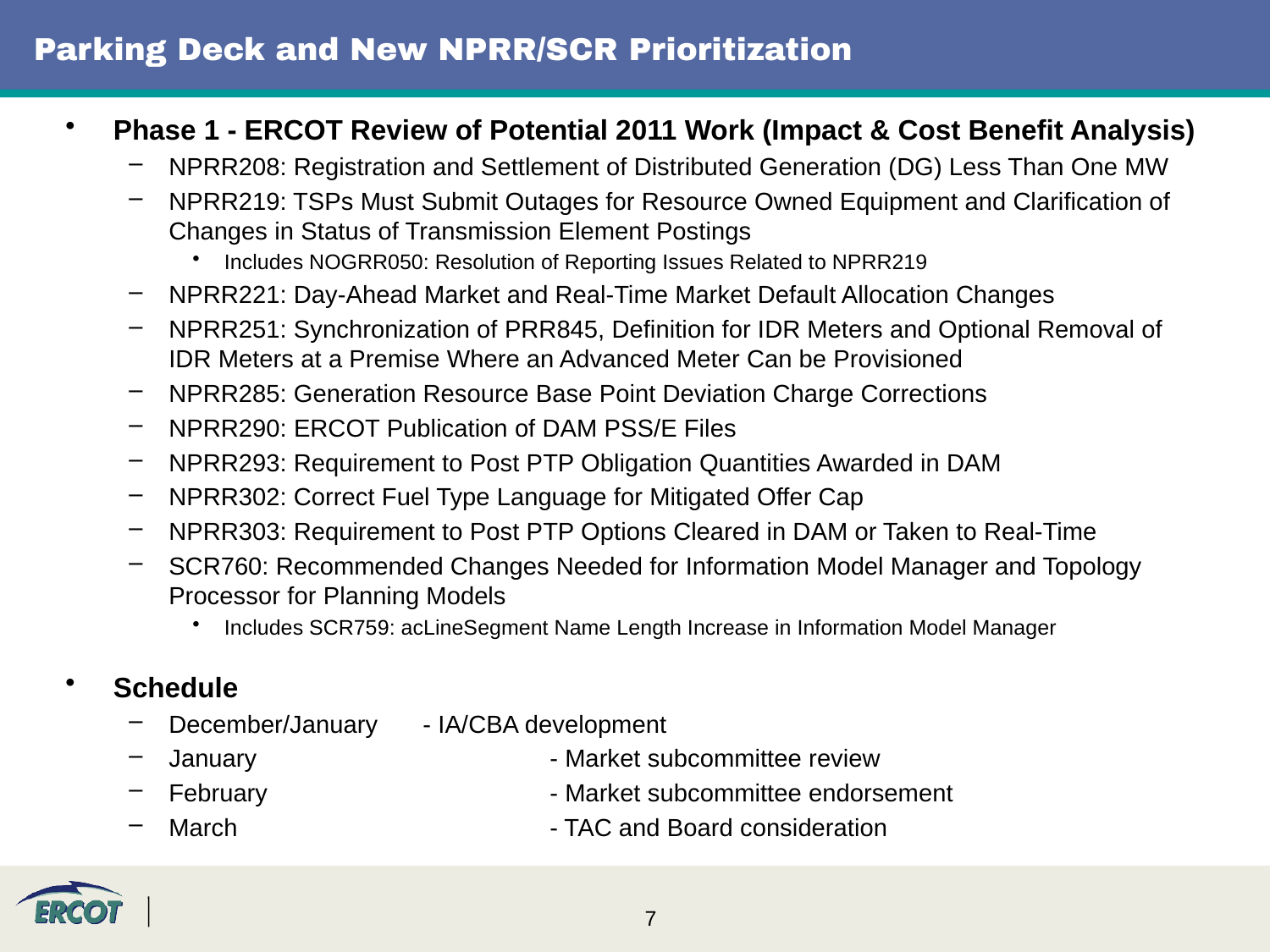

# Parking Deck and New NPRR/SCR Prioritization
Phase 1 - ERCOT Review of Potential 2011 Work (Impact & Cost Benefit Analysis)
NPRR208: Registration and Settlement of Distributed Generation (DG) Less Than One MW
NPRR219: TSPs Must Submit Outages for Resource Owned Equipment and Clarification of 	Changes in Status of Transmission Element Postings
Includes NOGRR050: Resolution of Reporting Issues Related to NPRR219
NPRR221: Day-Ahead Market and Real-Time Market Default Allocation Changes
NPRR251: Synchronization of PRR845, Definition for IDR Meters and Optional Removal of 	IDR Meters at a Premise Where an Advanced Meter Can be Provisioned
NPRR285: Generation Resource Base Point Deviation Charge Corrections
NPRR290: ERCOT Publication of DAM PSS/E Files
NPRR293: Requirement to Post PTP Obligation Quantities Awarded in DAM
NPRR302: Correct Fuel Type Language for Mitigated Offer Cap
NPRR303: Requirement to Post PTP Options Cleared in DAM or Taken to Real-Time
SCR760: Recommended Changes Needed for Information Model Manager and Topology 	Processor for Planning Models
Includes SCR759: acLineSegment Name Length Increase in Information Model Manager

Schedule
December/January	- IA/CBA development
January		- Market subcommittee review
February		- Market subcommittee endorsement
March		- TAC and Board consideration